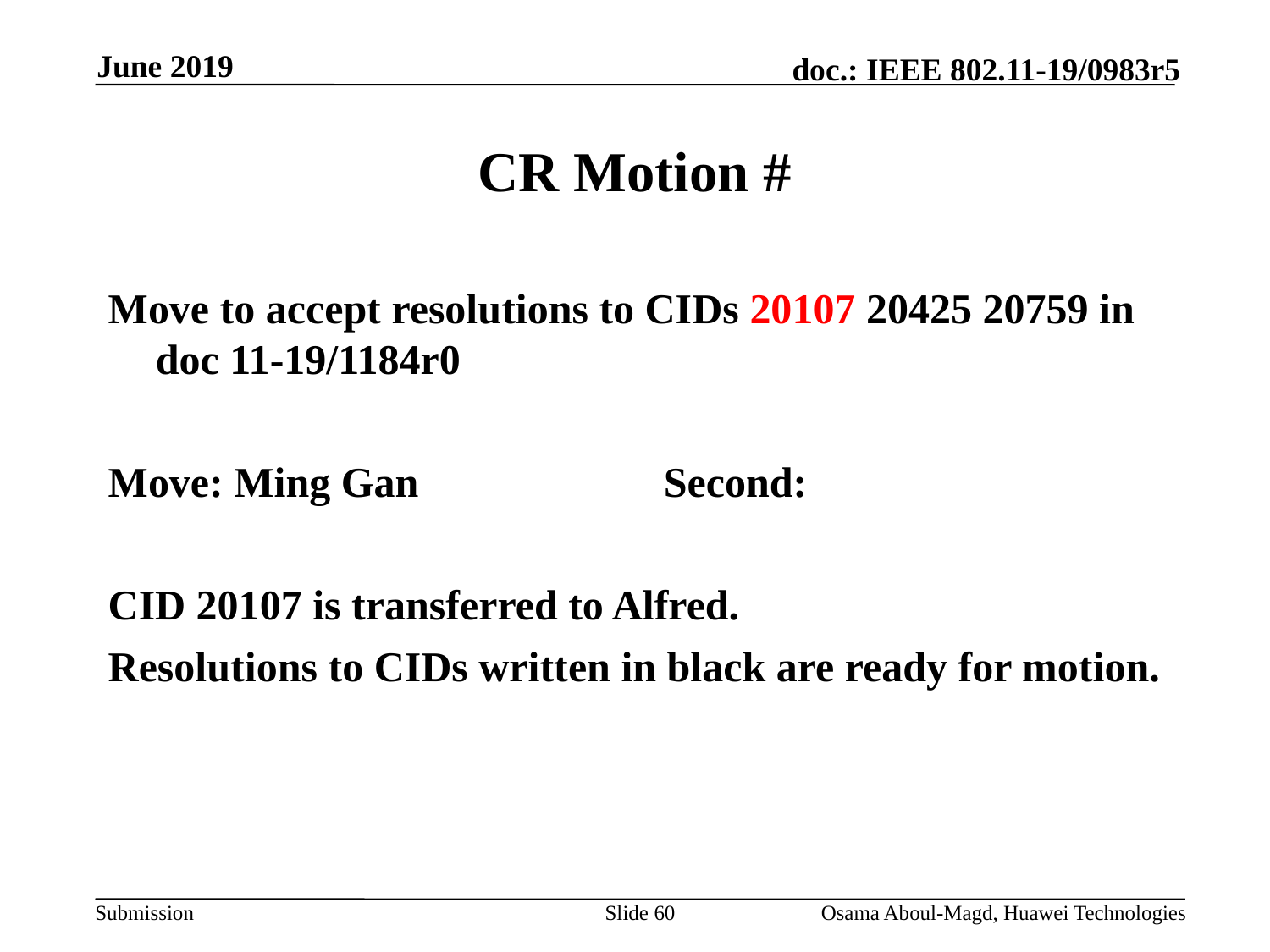

June 2019
# CR Motion #
Move to accept resolutions to CIDs 20107 20425 20759 in doc 11-19/1184r0

Move: Ming Gan		Second:

CID 20107 is transferred to Alfred.
Resolutions to CIDs written in black are ready for motion.

Slide 60
Osama Aboul-Magd, Huawei Technologies